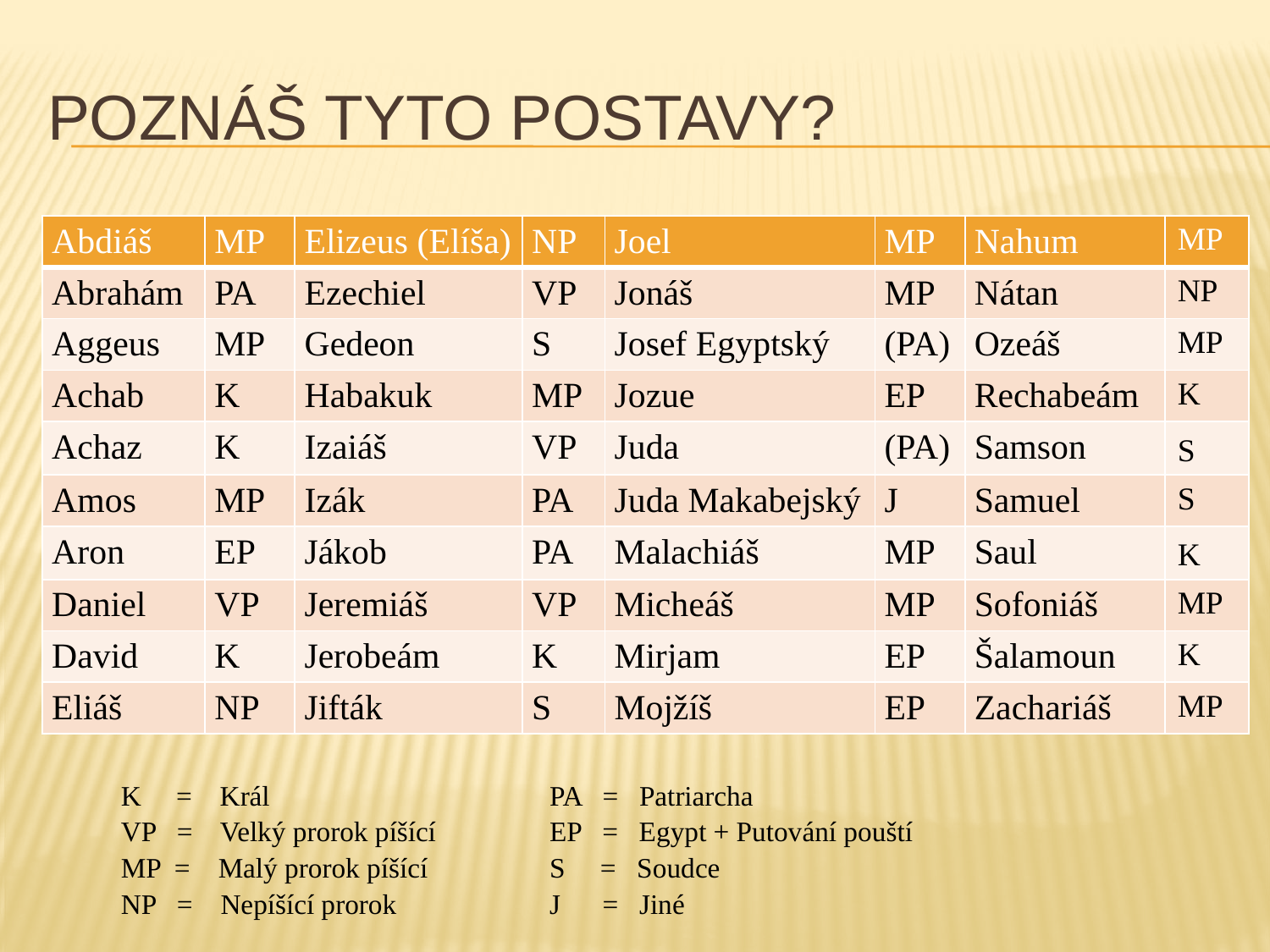

# Poznáš Tyto postavy?
| Abdiáš | MP | Elizeus (Elíša) | NP | Joel | MP | Nahum | MP |
| --- | --- | --- | --- | --- | --- | --- | --- |
| Abrahám | PA | Ezechiel | VP | Jonáš | MP | Nátan | NP |
| Aggeus | MP | Gedeon | S | Josef Egyptský | (PA) | Ozeáš | MP |
| Achab | K | Habakuk | MP | Jozue | EP | Rechabeám | K |
| Achaz | K | Izaiáš | VP | Juda | (PA) | Samson | S |
| Amos | MP | Izák | PA | Juda Makabejský | J | Samuel | S |
| Aron | EP | Jákob | PA | Malachiáš | MP | Saul | K |
| Daniel | VP | Jeremiáš | VP | Micheáš | MP | Sofoniáš | MP |
| David | K | Jerobeám | K | Mirjam | EP | Šalamoun | K |
| Eliáš | NP | Jifták | S | Mojžíš | EP | Zachariáš | MP |
| K = Král VP = Velký prorok píšící MP = Malý prorok píšící NP = Nepíšící prorok | PA = Patriarcha EP = Egypt + Putování pouští S = Soudce J = Jiné |
| --- | --- |